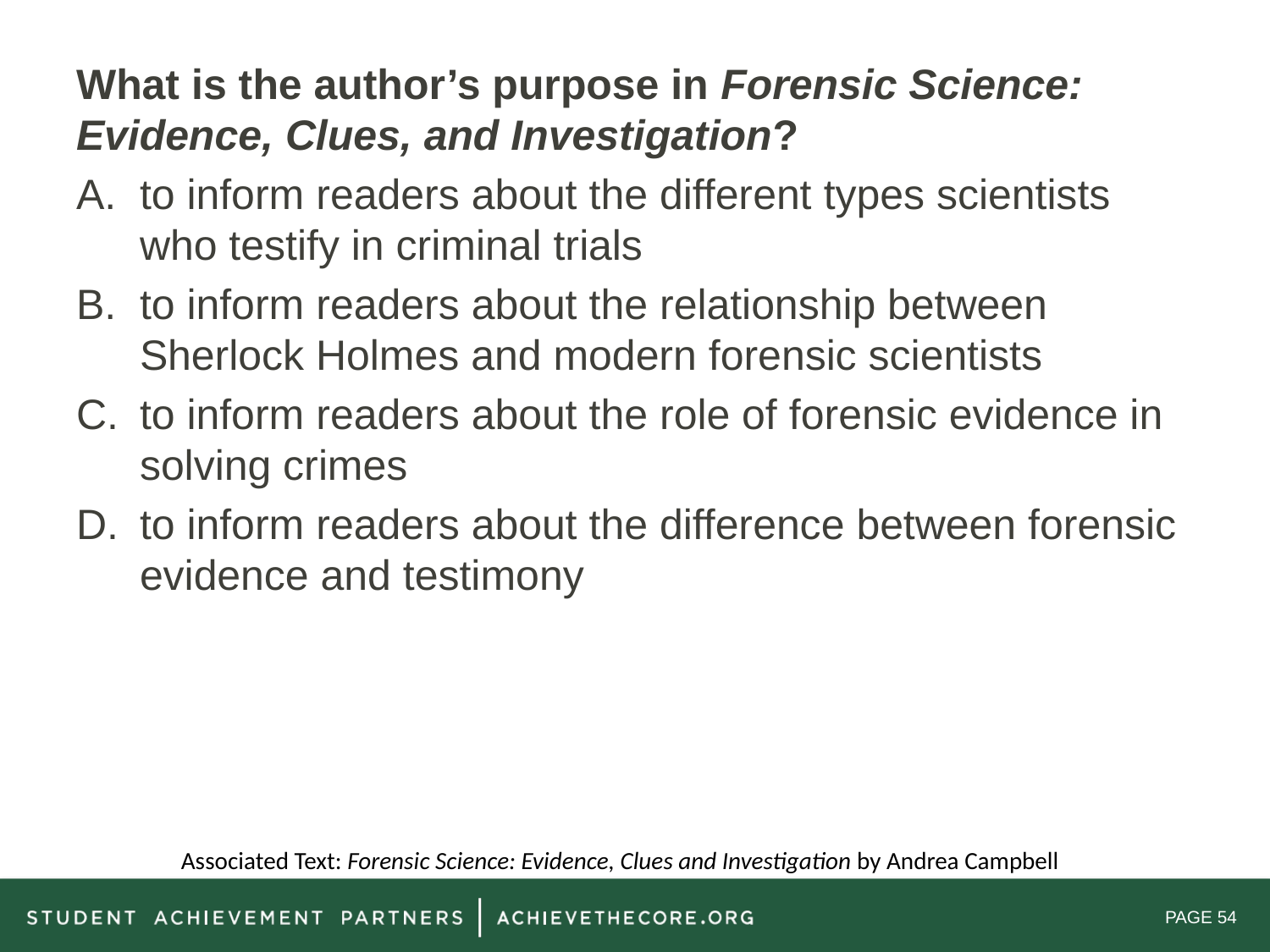

What is the author’s purpose in Forensic Science: Evidence, Clues, and Investigation?
to inform readers about the different types scientists who testify in criminal trials
to inform readers about the relationship between Sherlock Holmes and modern forensic scientists
to inform readers about the role of forensic evidence in solving crimes
to inform readers about the difference between forensic evidence and testimony
Associated Text: Forensic Science: Evidence, Clues and Investigation by Andrea Campbell